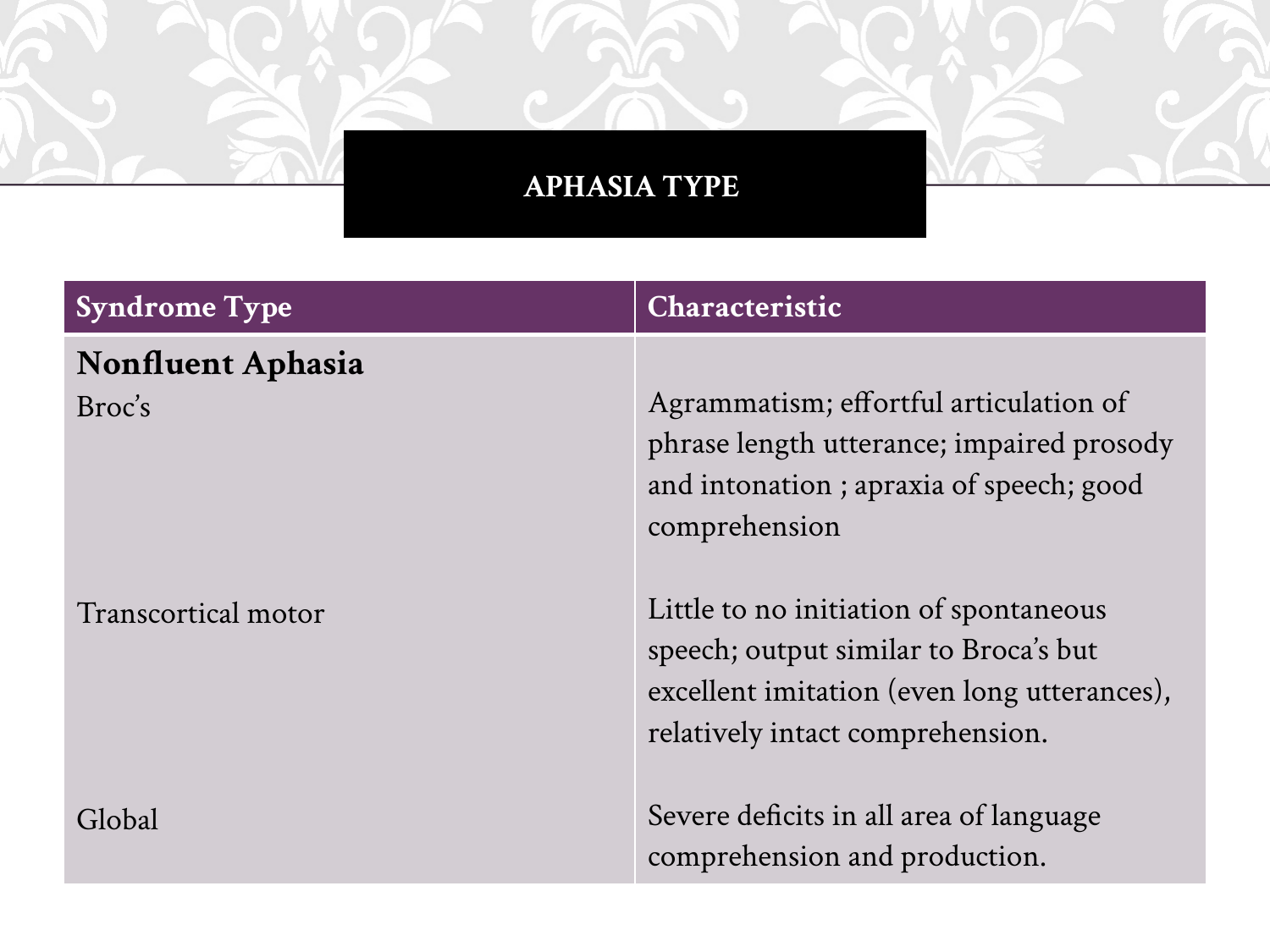

# Aphasia type
| Syndrome Type | Characteristic |
| --- | --- |
| Nonfluent Aphasia Broc’s Transcortical motor Global | Agrammatism; effortful articulation of phrase length utterance; impaired prosody and intonation ; apraxia of speech; good comprehension Little to no initiation of spontaneous speech; output similar to Broca’s but excellent imitation (even long utterances), relatively intact comprehension. Severe deficits in all area of language comprehension and production. |